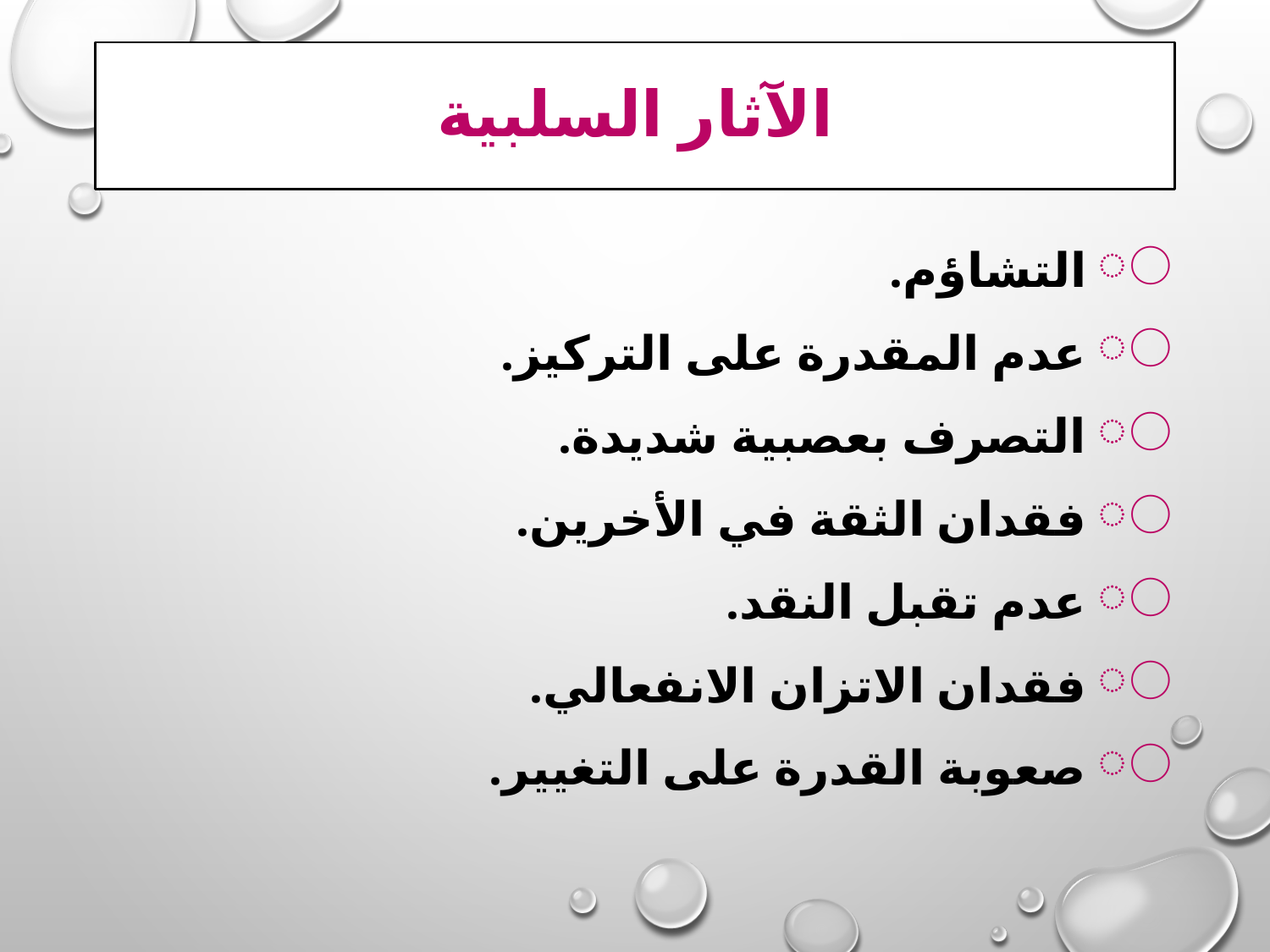

# الآثار السلبية
 التشاؤم.
 عدم المقدرة على التركيز.
 التصرف بعصبية شديدة.
 فقدان الثقة في الأخرين.
 عدم تقبل النقد.
 فقدان الاتزان الانفعالي.
 صعوبة القدرة على التغيير.